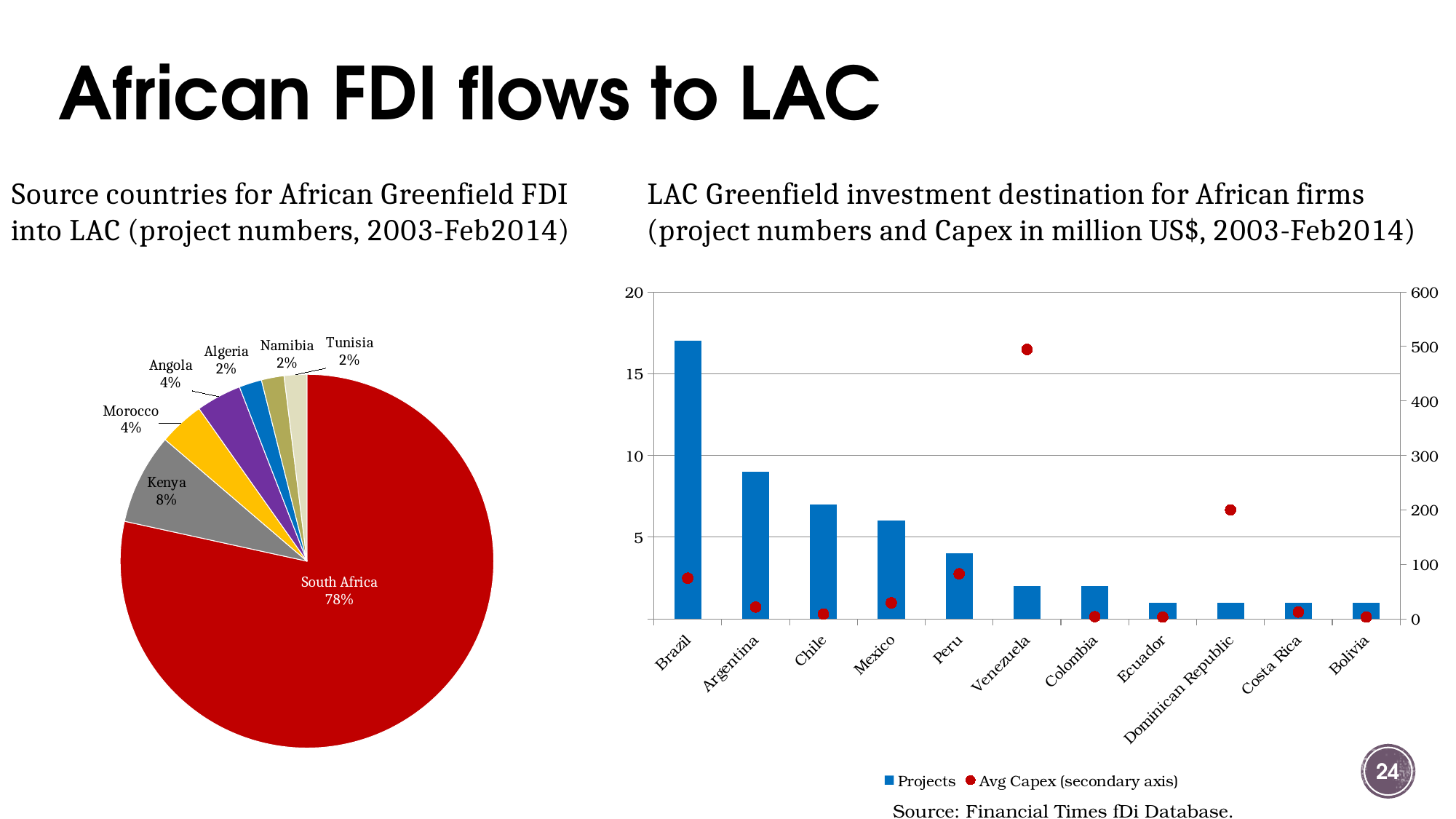

# African FDI flows to LAC
Source countries for African Greenfield FDI into LAC (project numbers, 2003-Feb2014)
LAC Greenfield investment destination for African firms (project numbers and Capex in million US$, 2003-Feb2014)

### Chart

| Category |  |
|---|---|
| South Africa | 40.0 |
| Kenya | 4.0 |
| Morocco | 2.0 |
| Angola | 2.0 |
| Algeria | 1.0 |
| Namibia | 1.0 |
| Tunisia | 1.0 |

### Chart

| Category | Projects | Avg Capex (secondary axis) |
|---|---|---|
| Brazil | 17.0 | 74.6 |
| Argentina | 9.0 | 21.6 |
| Chile | 7.0 | 8.8 |
| Mexico | 6.0 | 29.4 |
| Peru | 4.0 | 82.6 |
| Venezuela | 2.0 | 494.4 |
| Colombia | 2.0 | 3.9 |
| Ecuador | 1.0 | 3.2 |
| Dominican Republic | 1.0 | 200.0 |
| Costa Rica | 1.0 | 12.4 |
| Bolivia | 1.0 | 3.2 |
24
Source: Financial Times fDi Database.